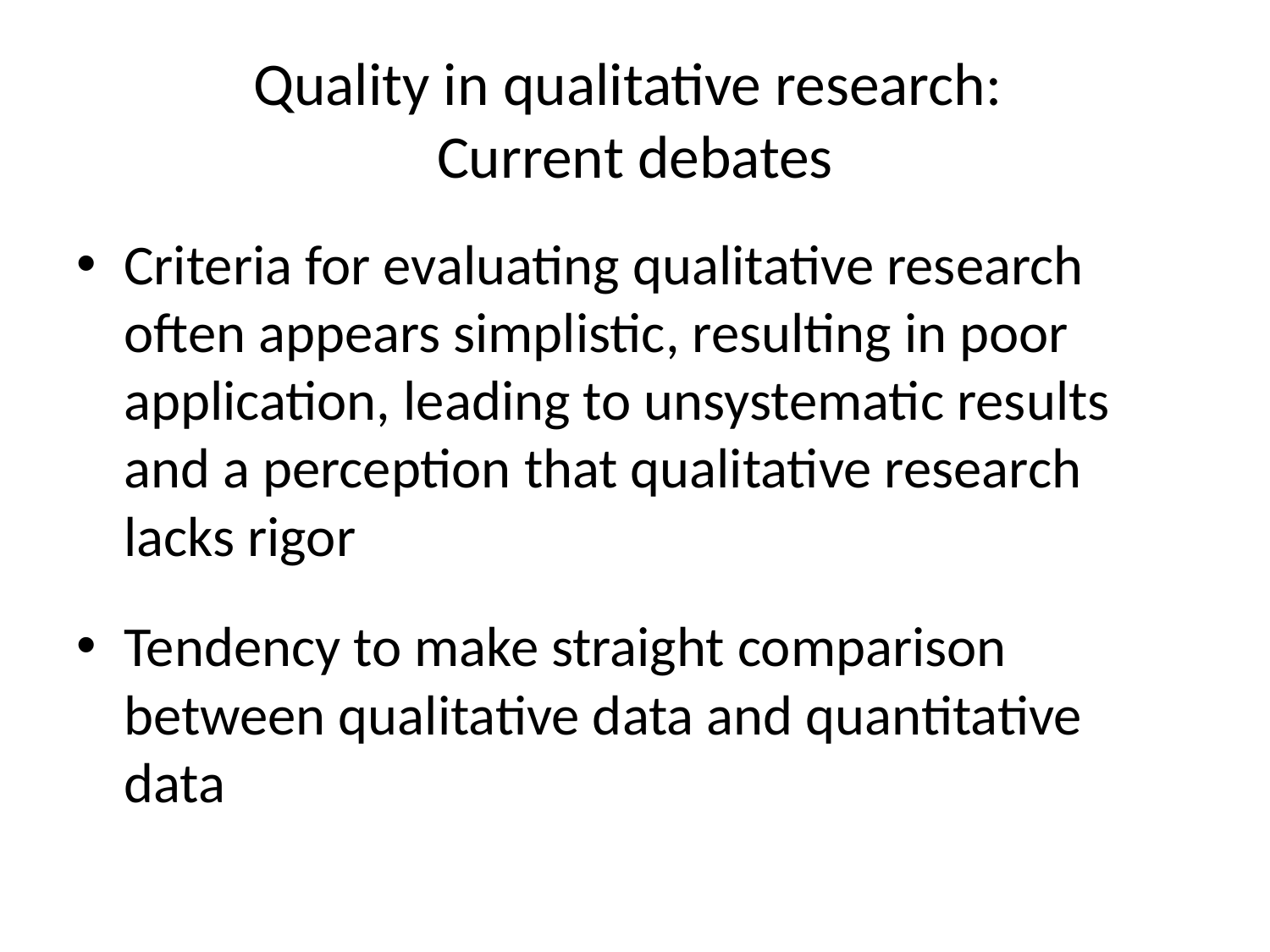

# Quality in qualitative research: Current debates
Criteria for evaluating qualitative research often appears simplistic, resulting in poor application, leading to unsystematic results and a perception that qualitative research lacks rigor
Tendency to make straight comparison between qualitative data and quantitative data